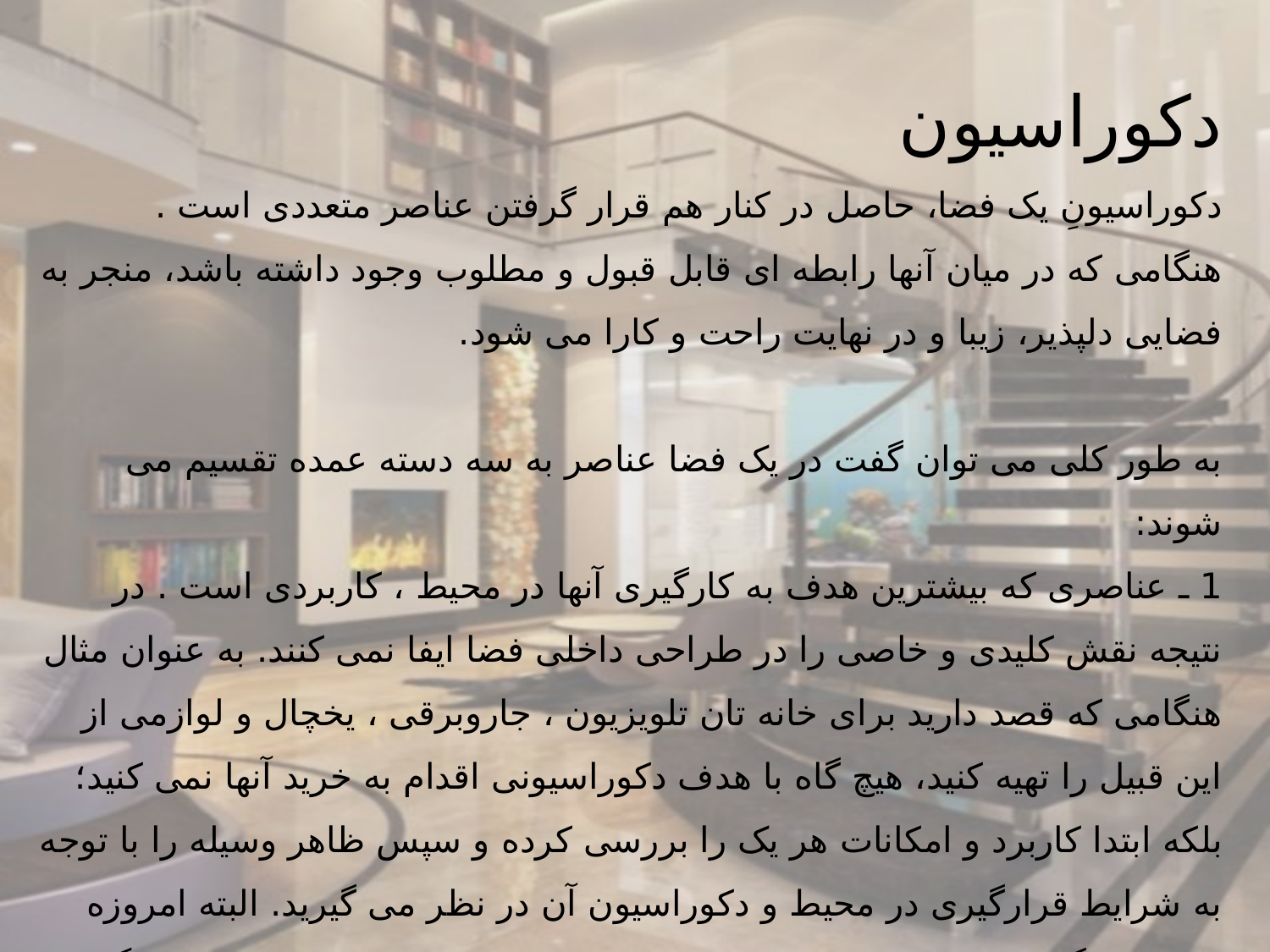

دکوراسیون
دکوراسیونِ یک فضا، حاصل در کنار هم قرار گرفتن عناصر متعددی است . هنگامی که در میان آنها رابطه ای قابل قبول و مطلوب وجود داشته باشد، منجر به فضایی دلپذیر، زیبا و در نهایت راحت و کارا می شود.
به طور کلی می توان گفت در یک فضا عناصر به سه دسته عمده تقسیم می شوند:
1 ـ عناصری که بیشترین هدف به کارگیری آنها در محیط ، کاربردی است . در نتیجه نقش کلیدی و خاصی را در طراحی داخلی فضا ایفا نمی کنند. به عنوان مثال هنگامی که قصد دارید برای خانه تان تلویزیون ، جاروبرقی ، یخچال و لوازمی از این قبیل را تهیه کنید، هیچ گاه با هدف دکوراسیونی اقدام به خرید آنها نمی کنید؛ بلکه ابتدا کاربرد و امکانات هر یک را بررسی کرده و سپس ظاهر وسیله را با توجه به شرایط قرارگیری در محیط و دکوراسیون آن در نظر می گیرید. البته امروزه تولید کنندگان و طراحان صنعتی علاوه بر کارایی وسیله ، به شکل ، فرم ، رنگ و به طور کلی جنبه های ظاهری آن نیز دقت بسیاری دارند و محصولاتی متنوع به لحاظ کاربرد و ظاهر تولید می کنند.